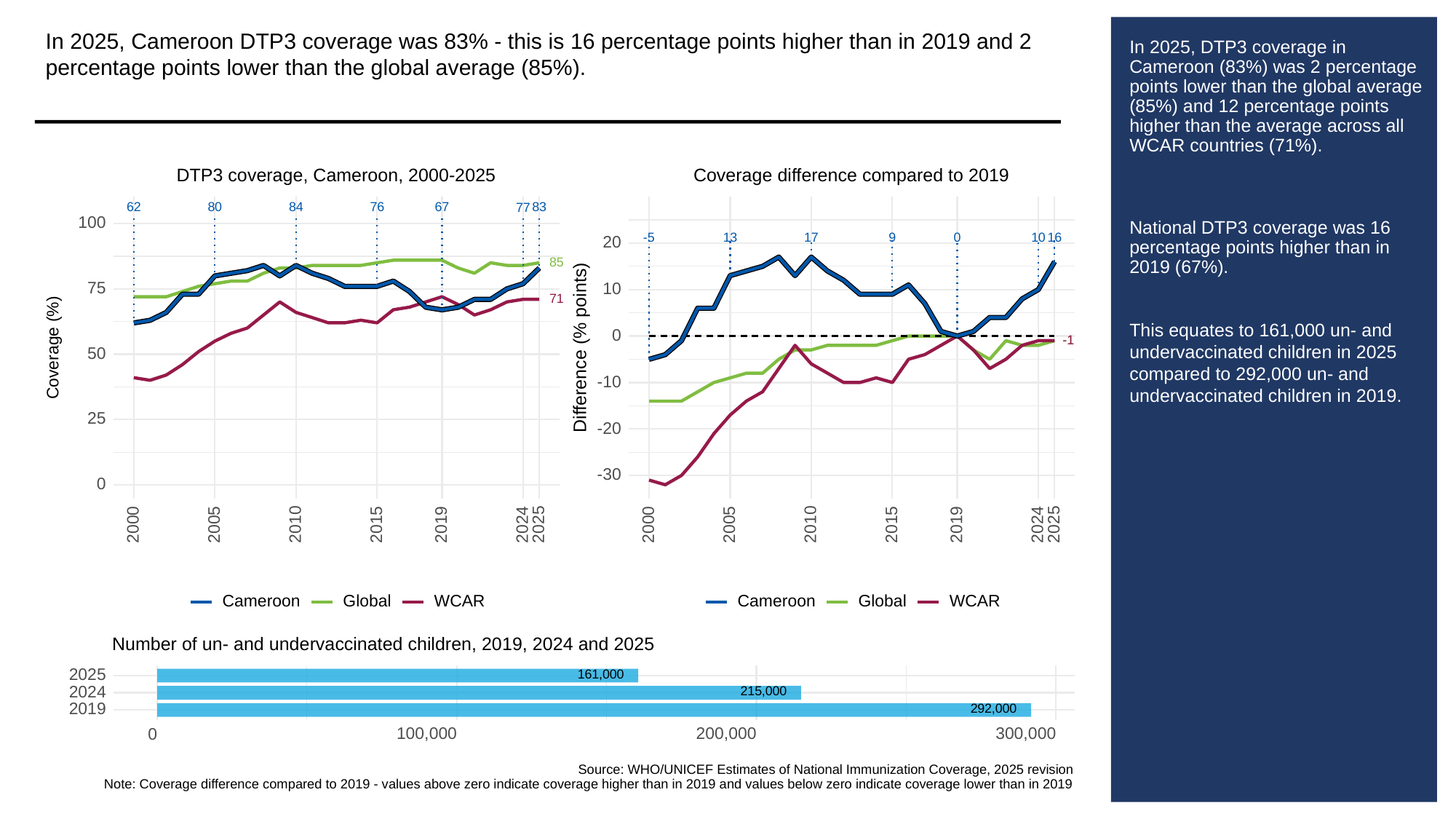

In 2025, Cameroon DTP3 coverage was 83% - this is 16 percentage points higher than in 2019 and 2 percentage points lower than the global average (85%).
# In 2025, DTP3 coverage in Cameroon (83%) was 2 percentage points lower than the global average (85%) and 12 percentage points higher than the average across all WCAR countries (71%).

National DTP3 coverage was 16 percentage points higher than in 2019 (67%).

This equates to 161,000 un- and undervaccinated children in 2025 compared to 292,000 un- and undervaccinated children in 2019.

DTP3 coverage, Cameroon, 2000-2025
Coverage difference compared to 2019

83
62
80
84
76
67
77
100

13
9
0
10
16
17
-5
20

85

75
10

71

0
-1
-1

Difference (% points)
Coverage (%)
50

-10

25

-20

-30

0

2000
2005
2010
2015
2019
2024
2025
2000
2005
2010
2015
2019
2024
2025
Cameroon
Global
WCAR
Cameroon
Global
WCAR

Number of un- and undervaccinated children, 2019, 2024 and 2025

161,000
2025

215,000
2024

292,000
2019

100,000
200,000
300,000
0
Source: WHO/UNICEF Estimates of National Immunization Coverage, 2025 revision
Note: Coverage difference compared to 2019 - values above zero indicate coverage higher than in 2019 and values below zero indicate coverage lower than in 2019